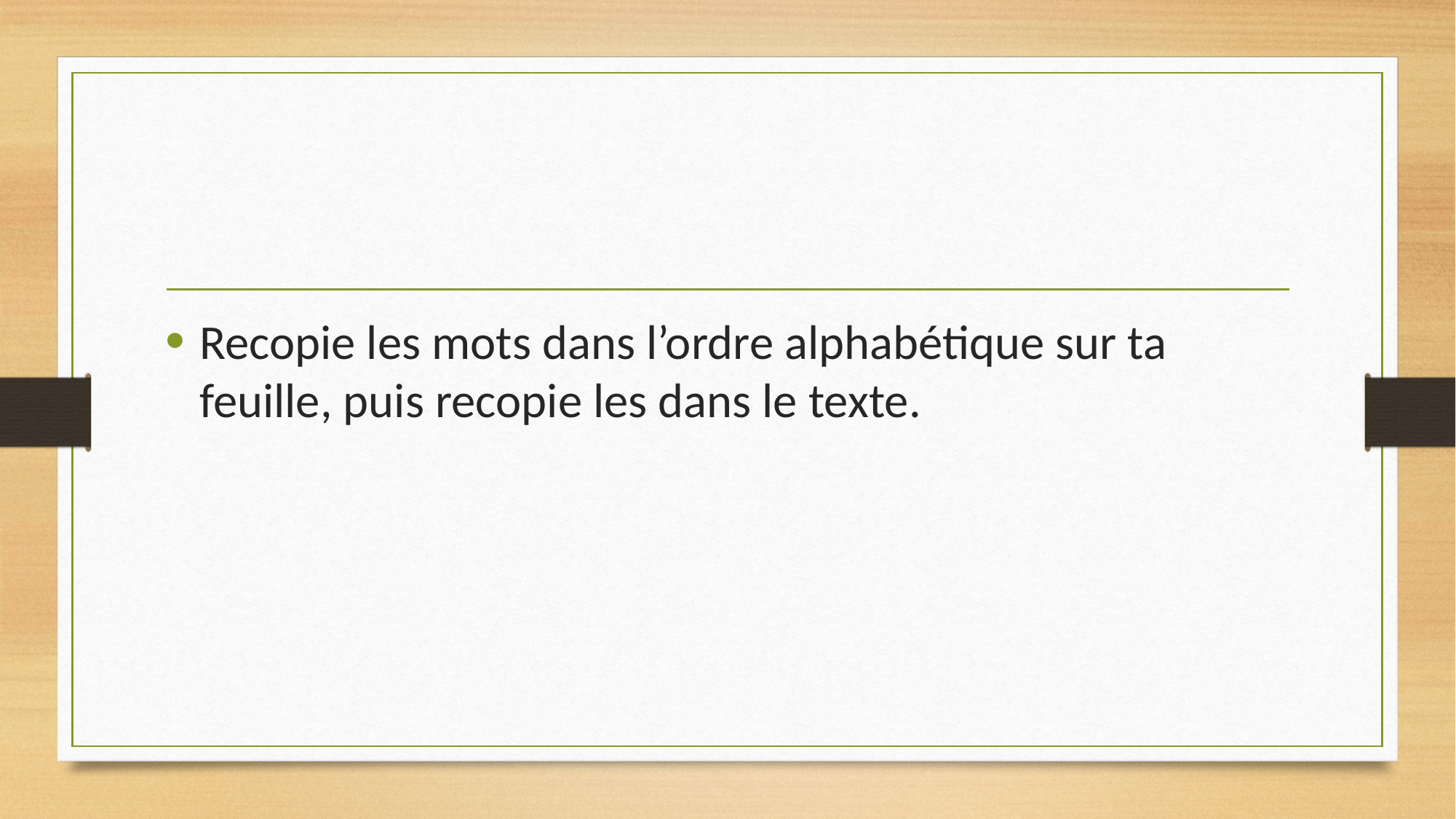

Recopie les mots dans l’ordre alphabétique sur ta feuille, puis recopie les dans le texte.